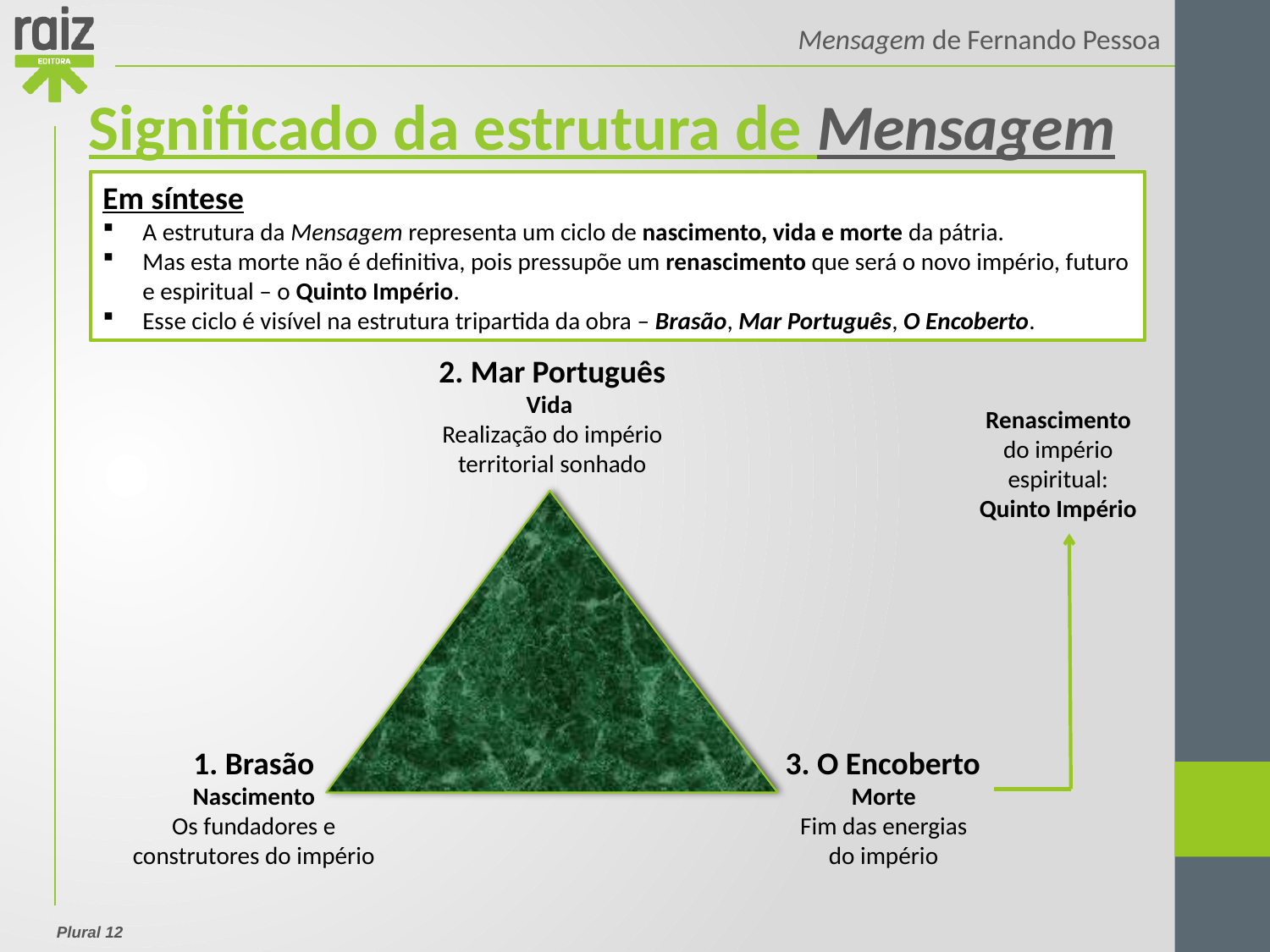

Significado da estrutura de Mensagem

Em síntese
A estrutura da Mensagem representa um ciclo de nascimento, vida e morte da pátria.
Mas esta morte não é definitiva, pois pressupõe um renascimento que será o novo império, futuro e espiritual – o Quinto Império.
Esse ciclo é visível na estrutura tripartida da obra – Brasão, Mar Português, O Encoberto.
2. Mar Português
Vida
Realização do império territorial sonhado
Renascimento
do império espiritual:
Quinto Império

3. O Encoberto
Morte
Fim das energias do império
1. Brasão
Nascimento
Os fundadores e construtores do império